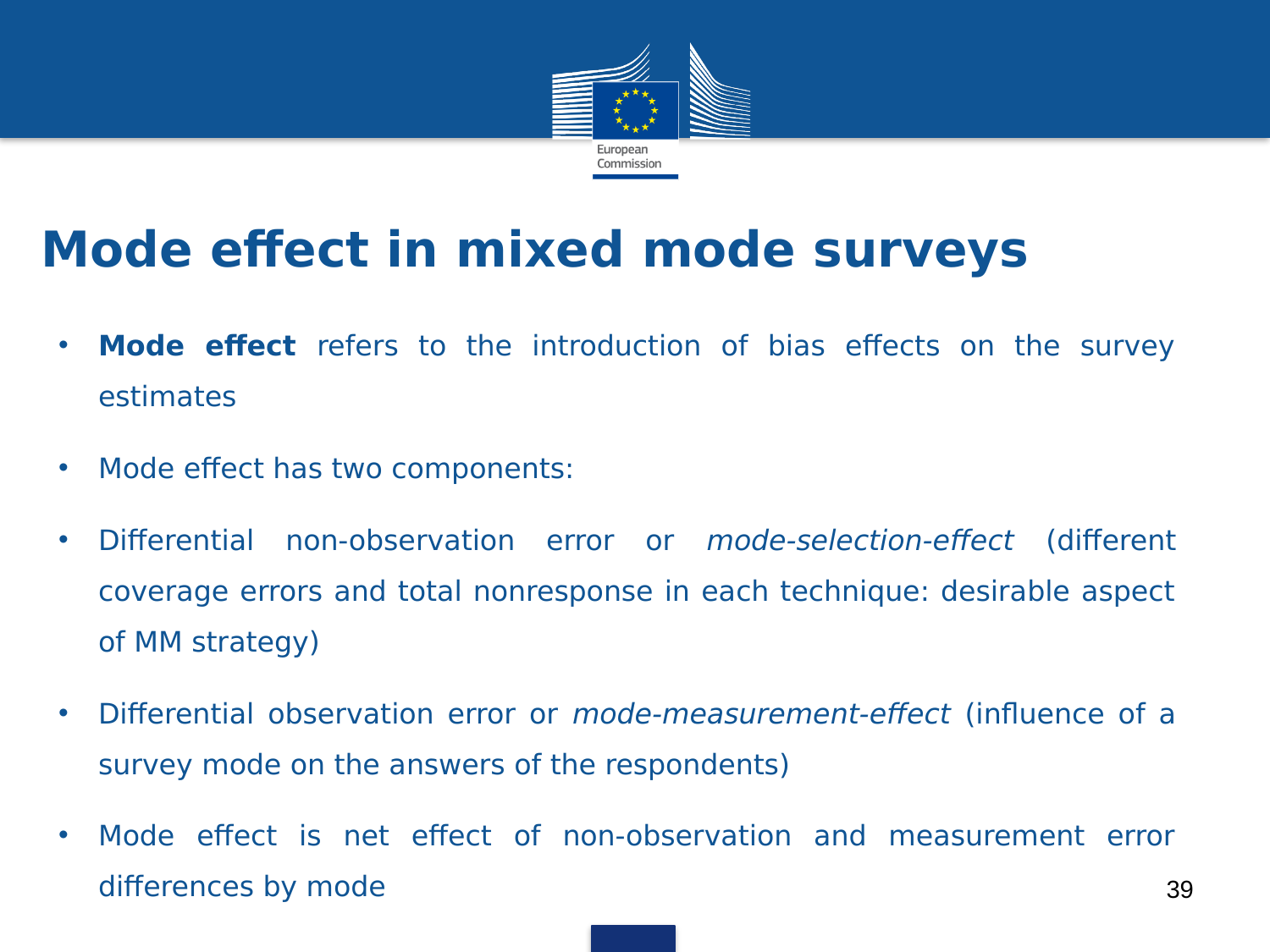

# Mode effect in mixed mode surveys

Mode effect refers to the introduction of bias effects on the survey estimates
Mode effect has two components:
Differential non-observation error or mode-selection-effect (different coverage errors and total nonresponse in each technique: desirable aspect of MM strategy)
Differential observation error or mode-measurement-effect (influence of a survey mode on the answers of the respondents)
Mode effect is net effect of non-observation and measurement error differences by mode
39